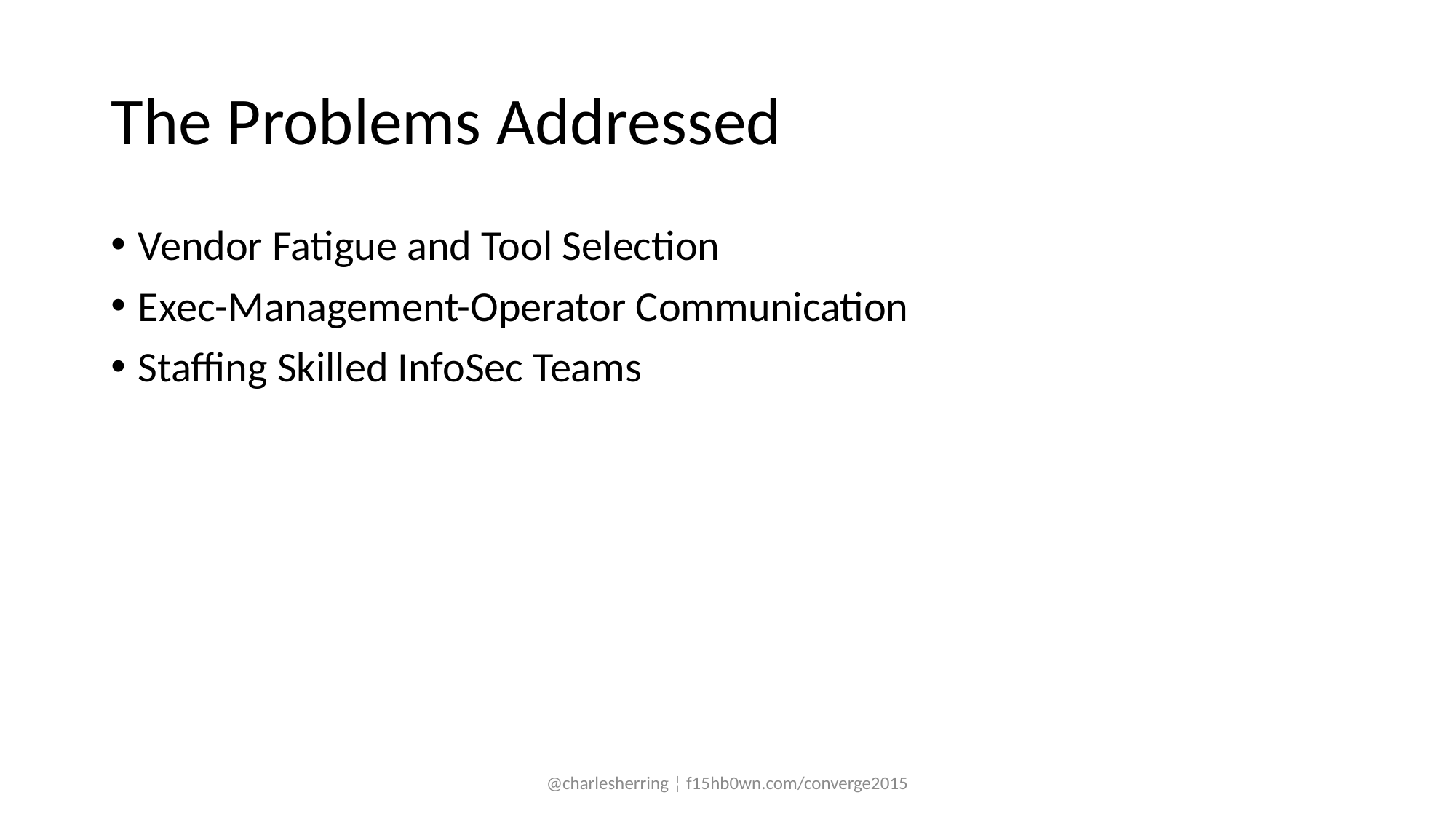

# The Problems Addressed
Vendor Fatigue and Tool Selection
Exec-Management-Operator Communication
Staffing Skilled InfoSec Teams
@charlesherring ¦ f15hb0wn.com/converge2015